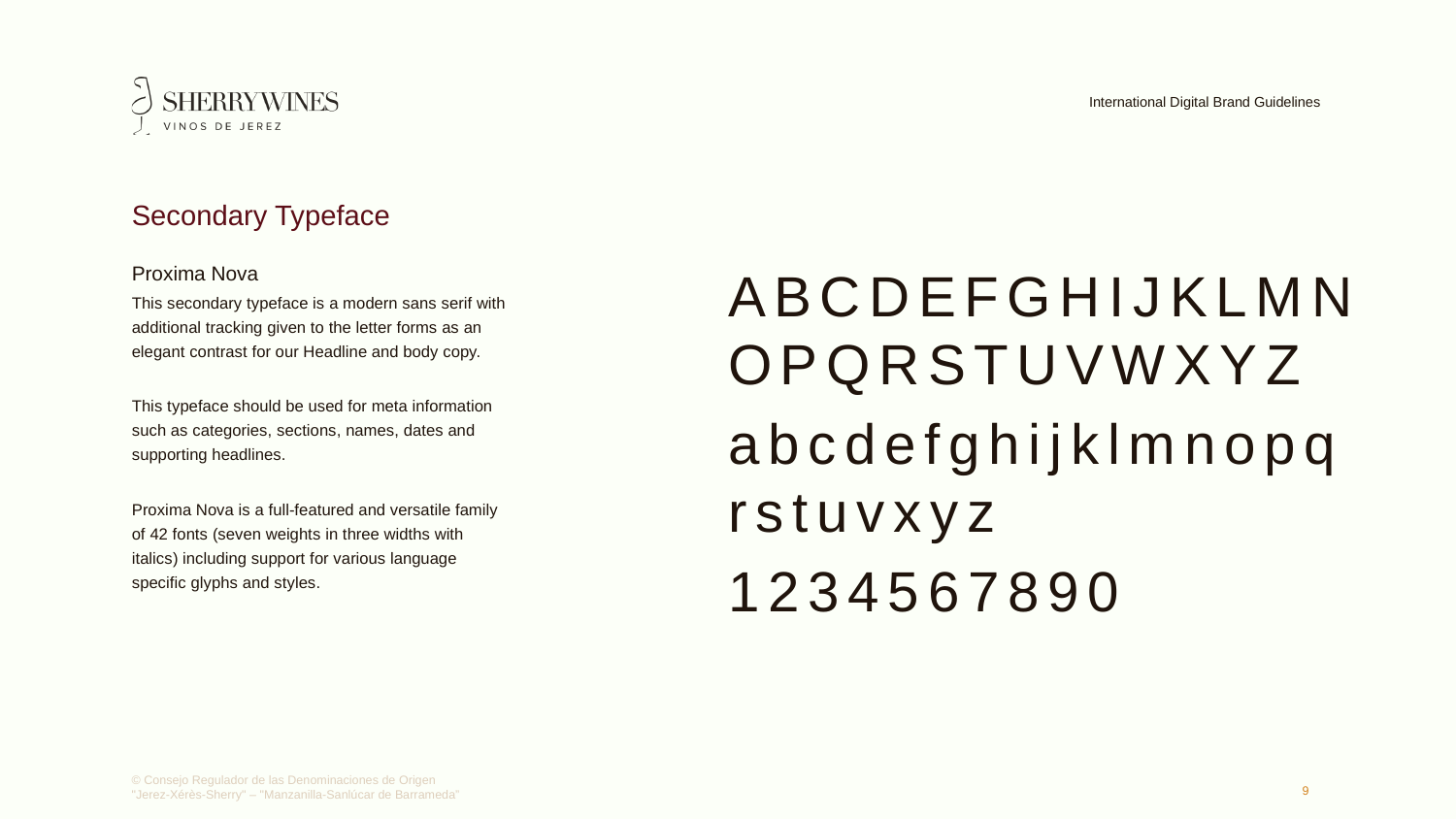

# Secondary Typeface
Proxima Nova
This secondary typeface is a modern sans serif with additional tracking given to the letter forms as an elegant contrast for our Headline and body copy.

This typeface should be used for meta information such as categories, sections, names, dates and supporting headlines.

Proxima Nova is a full-featured and versatile family of 42 fonts (seven weights in three widths with italics) including support for various language specific glyphs and styles.
ABCDEFGHIJKLMNOPQRSTUVWXYZ
abcdefghijklmnopqrstuvxyz
1234567890
9